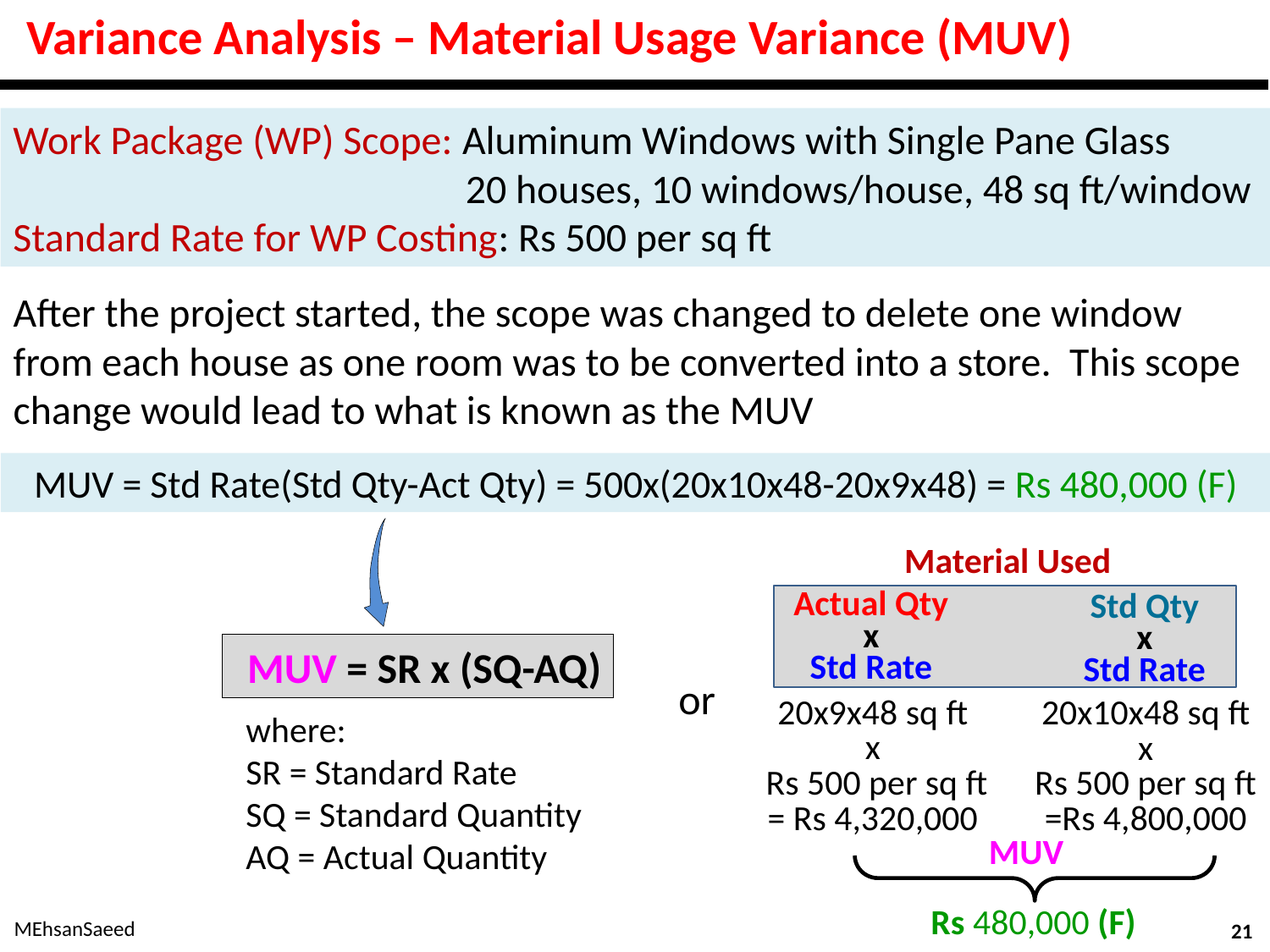

# Variance Analysis – Material Usage Variance (MUV)
Work Package (WP) Scope: Aluminum Windows with Single Pane Glass
	20 houses, 10 windows/house, 48 sq ft/window
Standard Rate for WP Costing: Rs 500 per sq ft
After the project started, the scope was changed to delete one window from each house as one room was to be converted into a store.  This scope change would lead to what is known as the MUV
MUV = Std Rate(Std Qty-Act Qty) = 500x(20x10x48-20x9x48) = Rs 480,000 (F)
Material Used

Actual Qty
x
Std Rate
Std Qty
x
Std Rate

MUV = SR x (SQ-AQ)
or
20x9x48 sq ft
x
 Rs 500 per sq ft
= Rs 4,320,000
20x10x48 sq ft
x
Rs 500 per sq ft
=Rs 4,800,000
where:
SR = Standard Rate
SQ = Standard Quantity
AQ = Actual Quantity

MUV
Rs 480,000 (F)
MEhsanSaeed
21